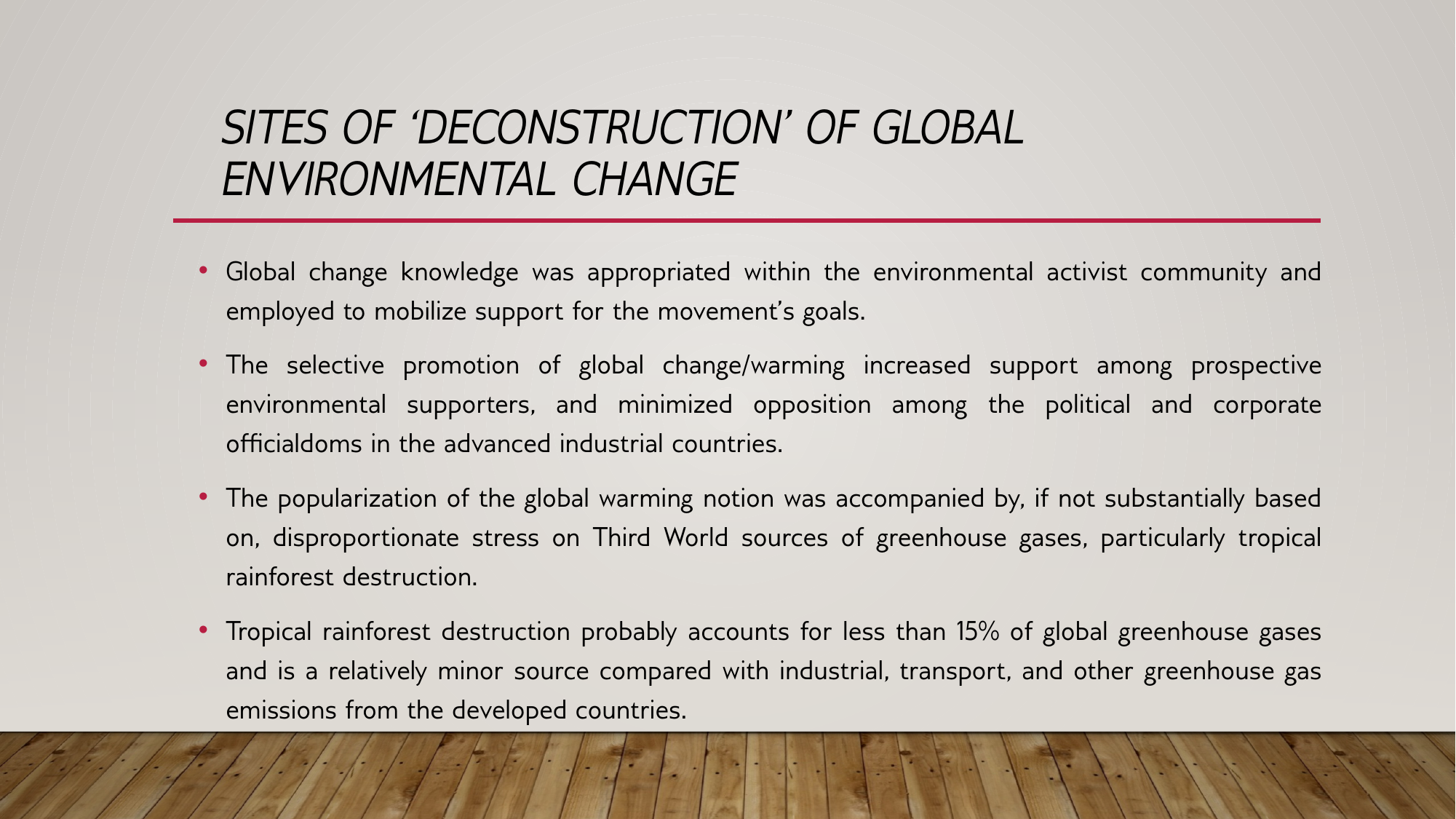

# Sites of ‘Deconstruction’ of Global Environmental Change
Global change knowledge was appropriated within the environmental activist community and employed to mobilize support for the movement’s goals.
The selective promotion of global change/warming increased support among prospective environmental supporters, and minimized opposition among the political and corporate officialdoms in the advanced industrial countries.
The popularization of the global warming notion was accompanied by, if not substantially based on, disproportionate stress on Third World sources of greenhouse gases, particularly tropical rainforest destruction.
Tropical rainforest destruction probably accounts for less than 15% of global greenhouse gases and is a relatively minor source compared with industrial, transport, and other greenhouse gas emissions from the developed countries.